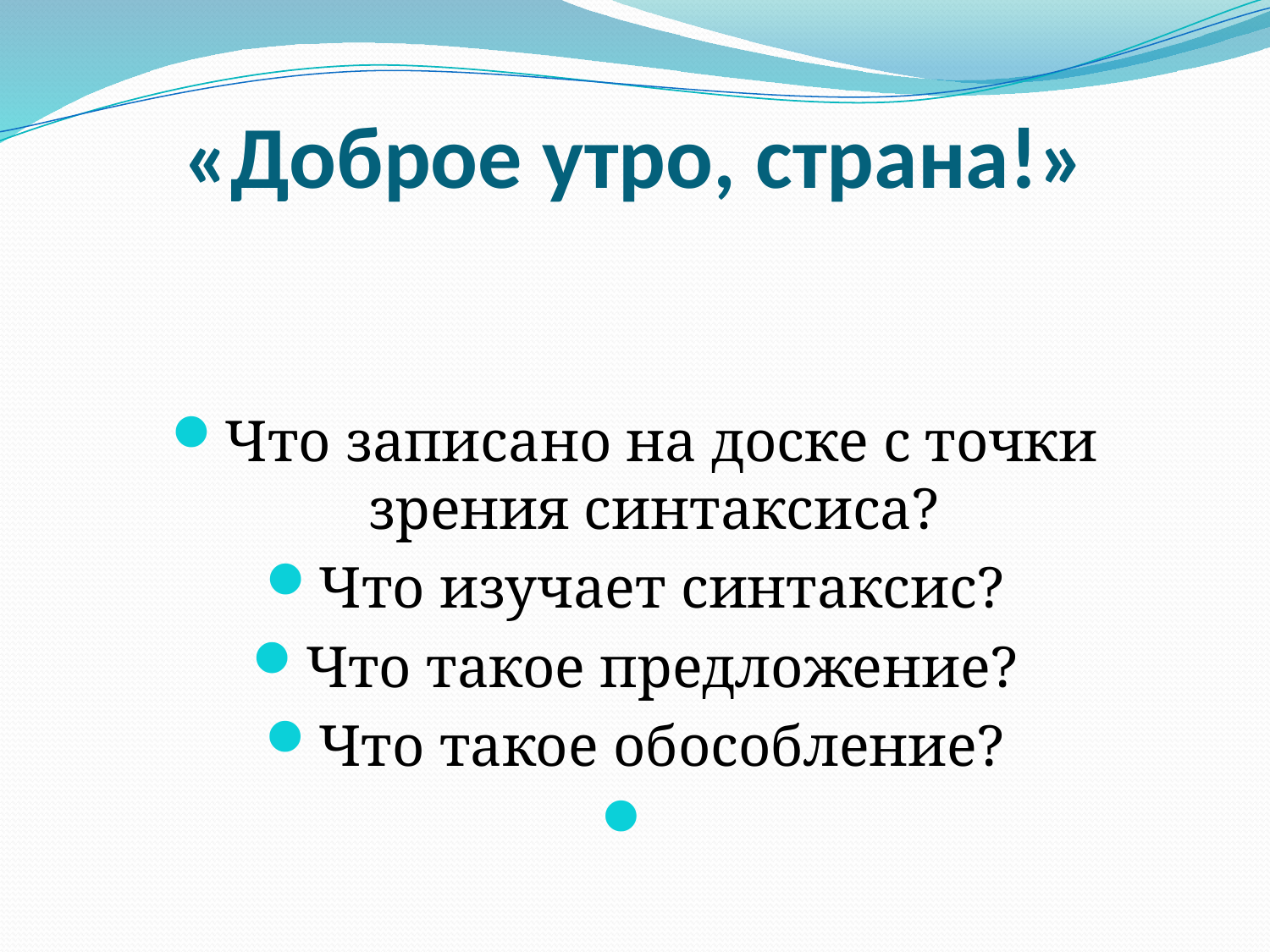

# «Доброе утро, страна!»

Что записано на доске с точки зрения синтаксиса?
Что изучает синтаксис?
Что такое предложение?
Что такое обособление?